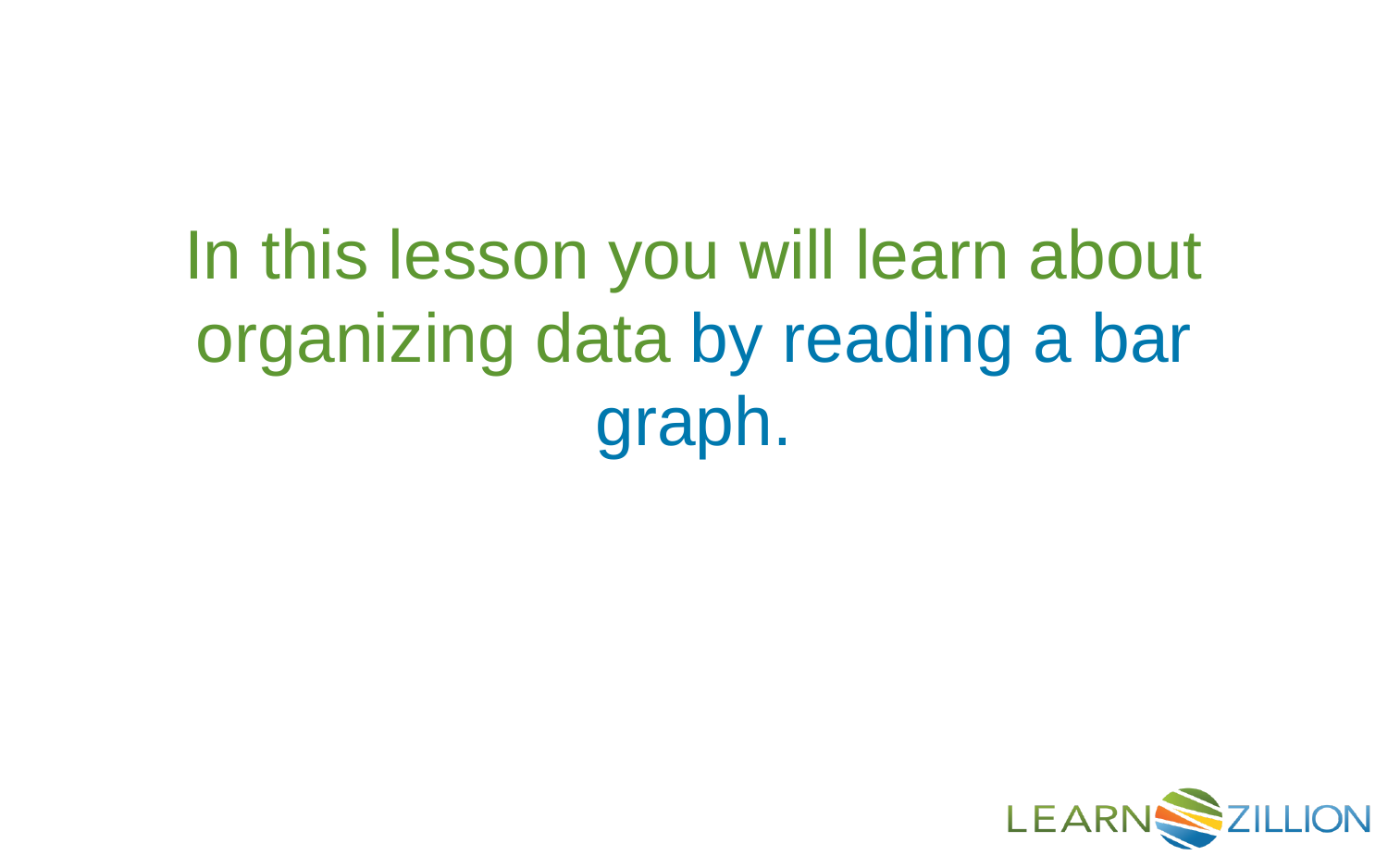

In this lesson you will learn about organizing data by reading a bar graph.